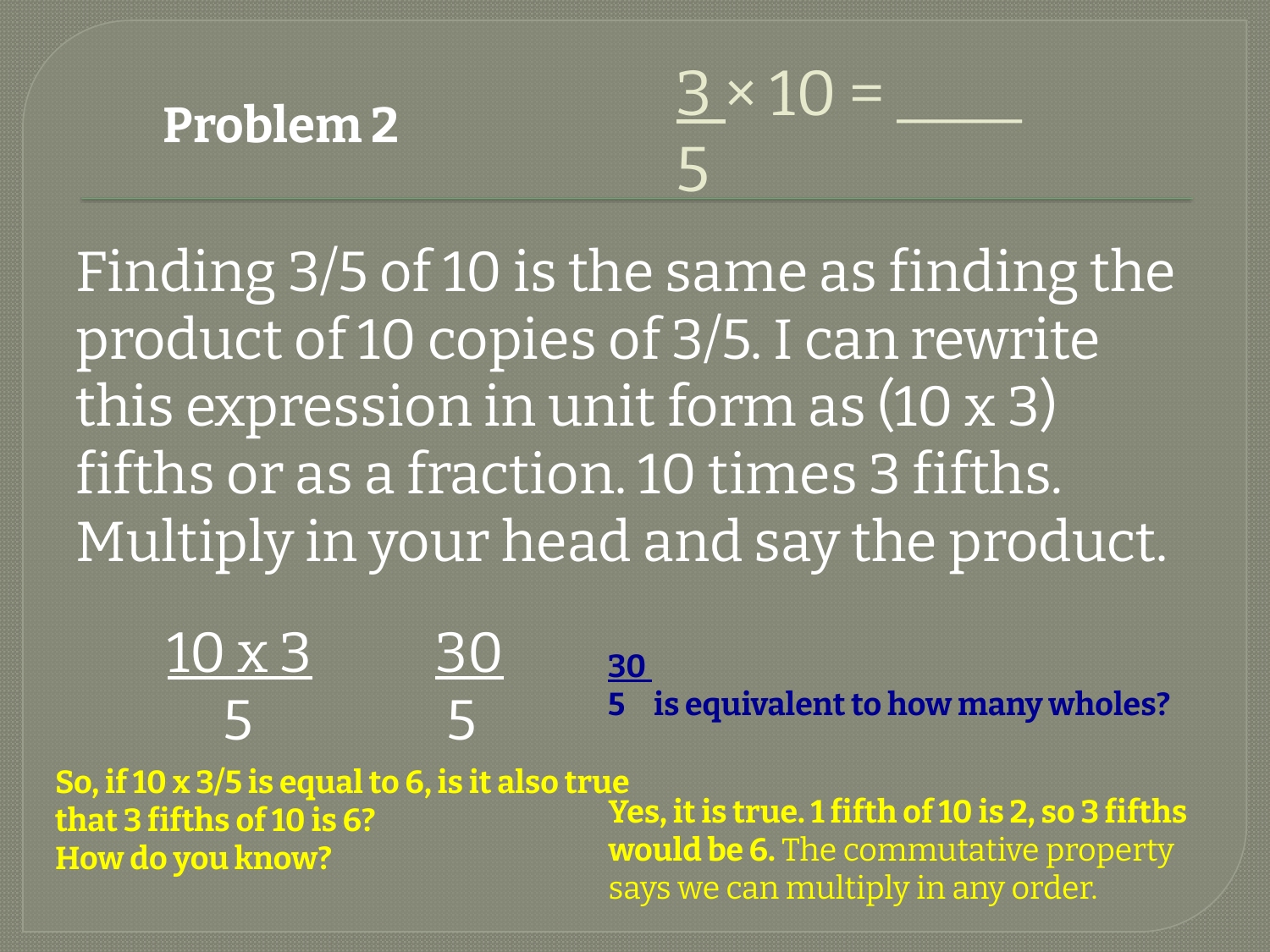

# 3 × 10 = ____ 5
Problem 2
Finding 3/5 of 10 is the same as finding the product of 10 copies of 3/5. I can rewrite this expression in unit form as (10 x 3) fifths or as a fraction. 10 times 3 fifths.
Multiply in your head and say the product.
10 x 3
     5
30
 5
30
5     is equivalent to how many wholes?
So, if 10 x 3/5 is equal to 6, is it also true that 3 fifths of 10 is 6?
How do you know?
Yes, it is true. 1 fifth of 10 is 2, so 3 fifths would be 6. The commutative property says we can multiply in any order.